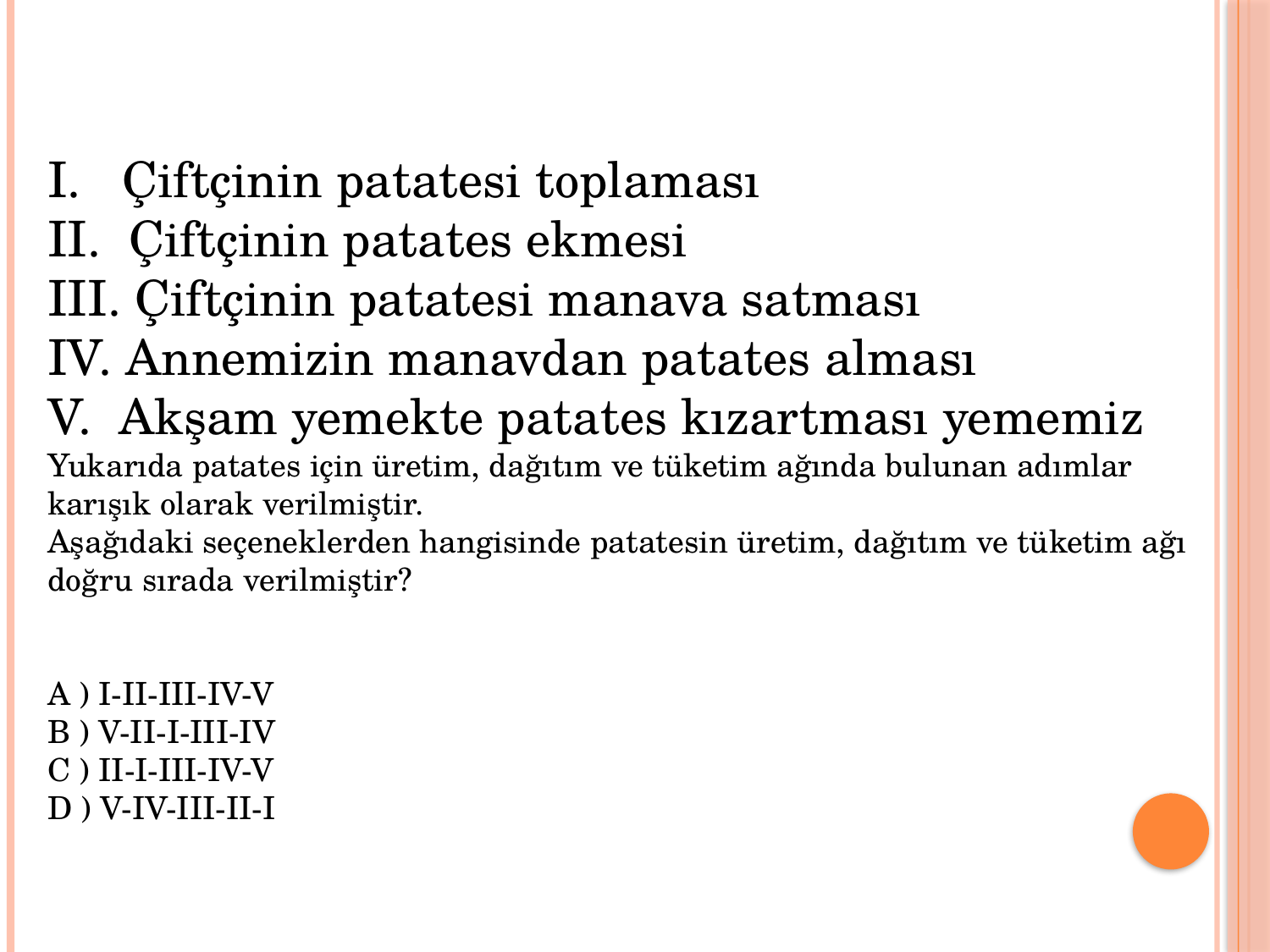

I.   Çiftçinin patatesi toplaması
II.  Çiftçinin patates ekmesi
III. Çiftçinin patatesi manava satması
IV. Annemizin manavdan patates alması
V.  Akşam yemekte patates kızartması yememiz
Yukarıda patates için üretim, dağıtım ve tüketim ağında bulunan adımlar karışık olarak verilmiştir.
Aşağıdaki seçeneklerden hangisinde patatesin üretim, dağıtım ve tüketim ağı doğru sırada verilmiştir?

A ) I-II-III-IV-V
B ) V-II-I-III-IV
C ) II-I-III-IV-V
D ) V-IV-III-II-I